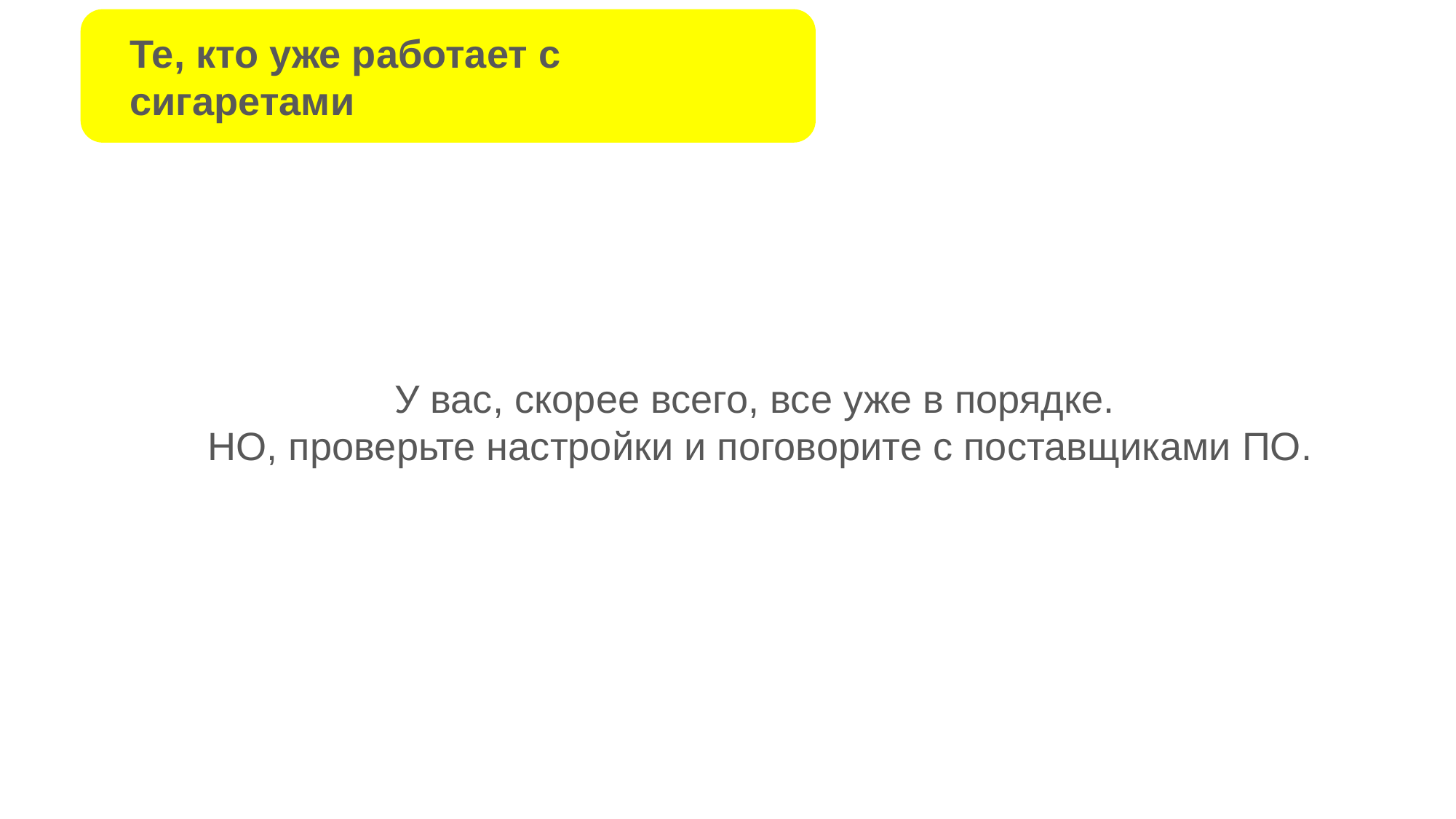

Те, кто уже работает с сигаретами
У вас, скорее всего, все уже в порядке.
НО, проверьте настройки и поговорите с поставщиками ПО.